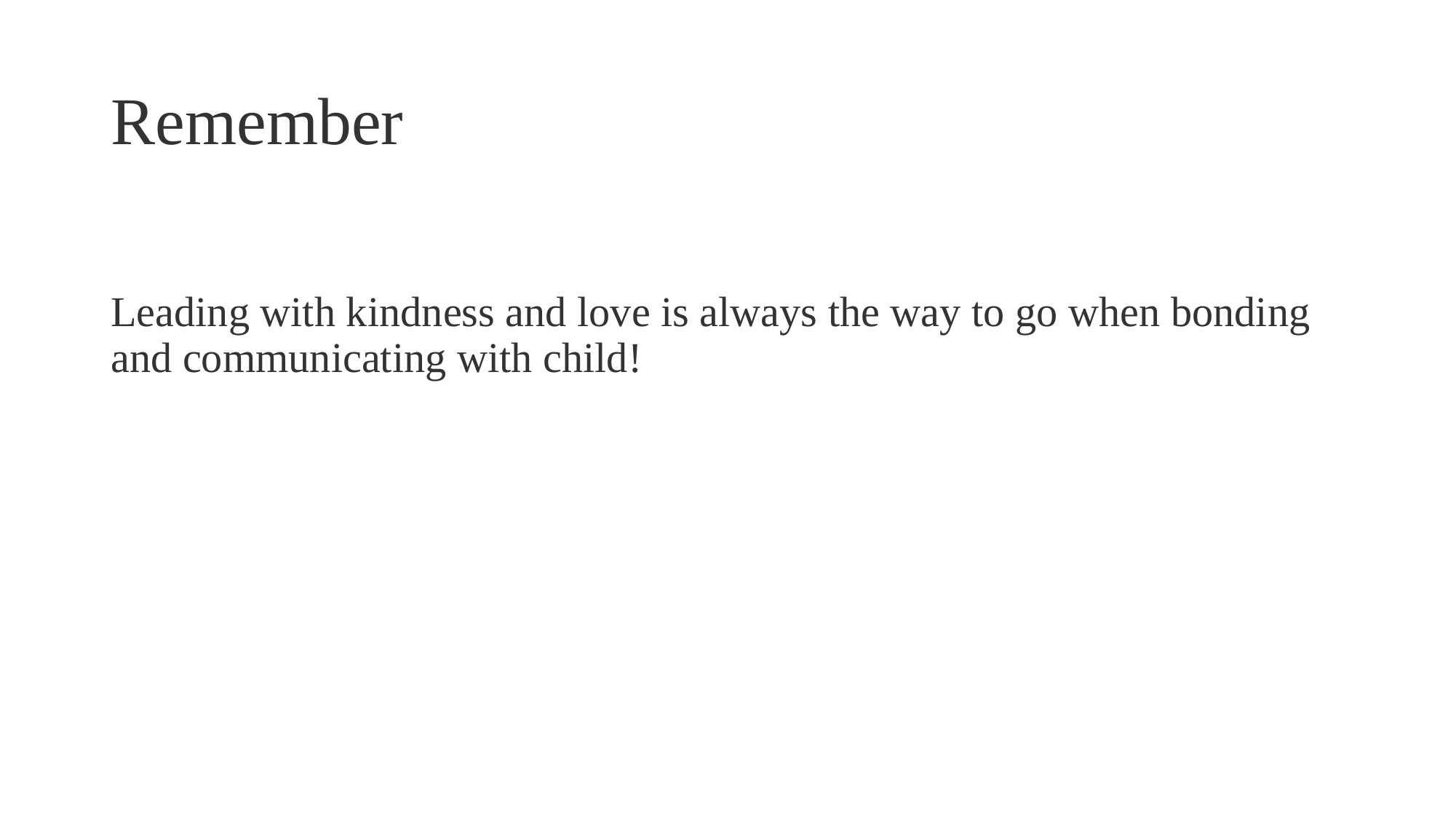

# Remember

Leading with kindness and love is always the way to go when bonding and communicating with child!